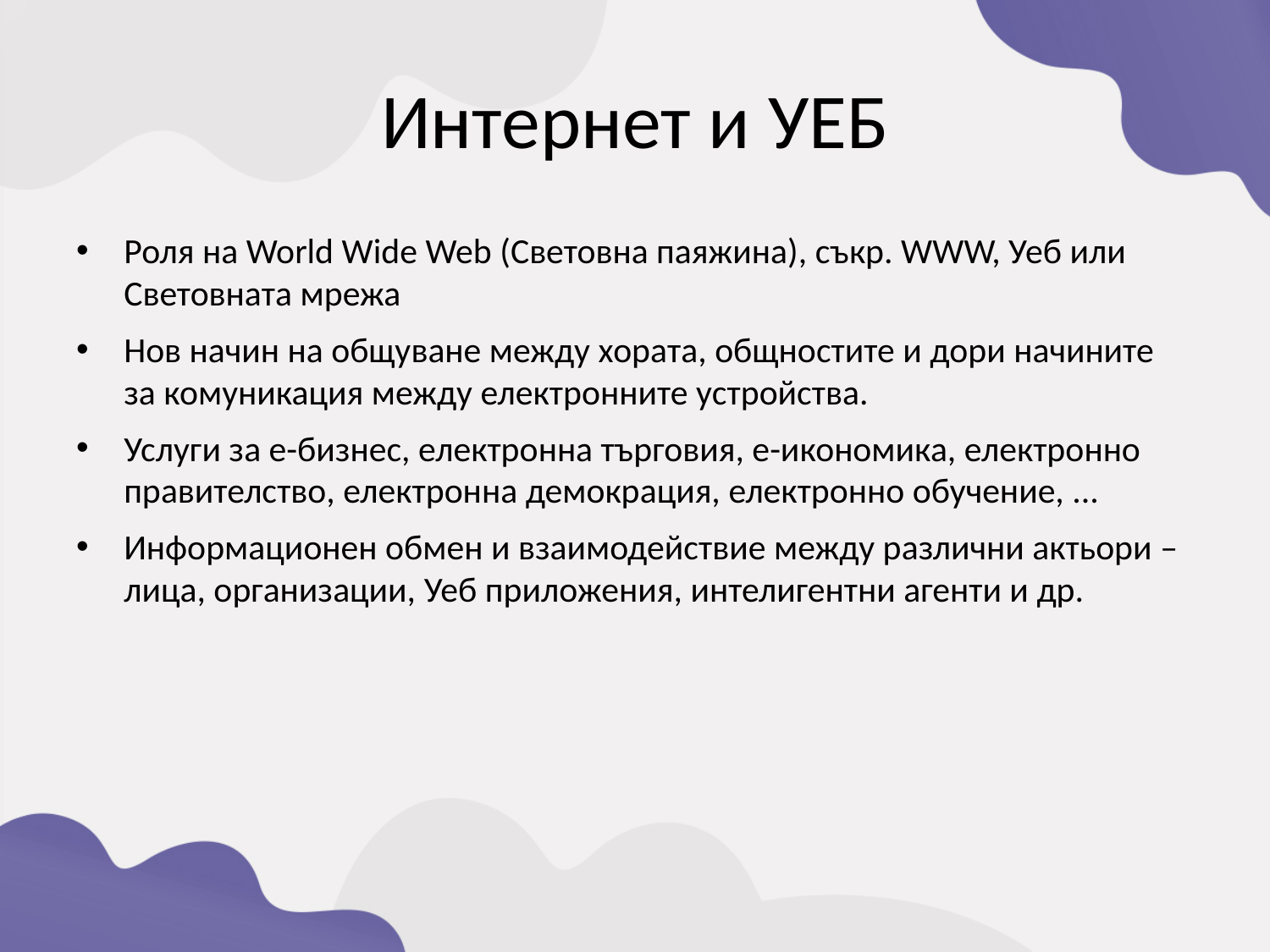

# Интернет и УЕБ
Роля на World Wide Web (Световна паяжина), съкр. WWW, Уеб или Световната мрежа
Нов начин на общуване между хората, общностите и дори начините за комуникация между електронните устройства.
Услуги за е-бизнес, електронна търговия, е-икономика, електронно правителство, електронна демокрация, електронно обучение, ...
Информационен обмен и взаимодействие между различни актьори – лица, организации, Уеб приложения, интелигентни агенти и др.